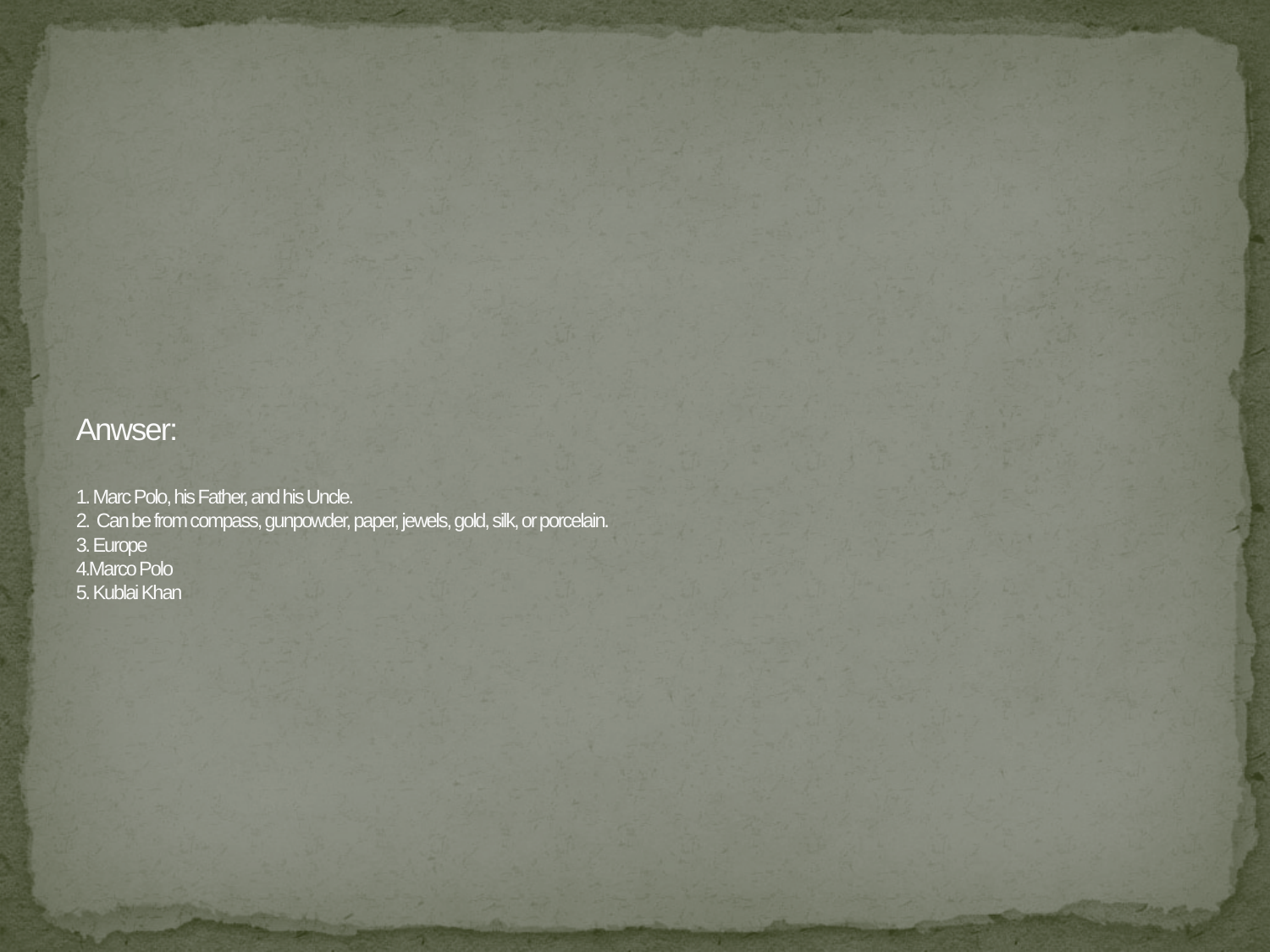

# Anwser: 1. Marc Polo, his Father, and his Uncle. 2.  Can be from compass, gunpowder, paper, jewels, gold, silk, or porcelain. 3. Europe 4.Marco Polo 5. Kublai Khan